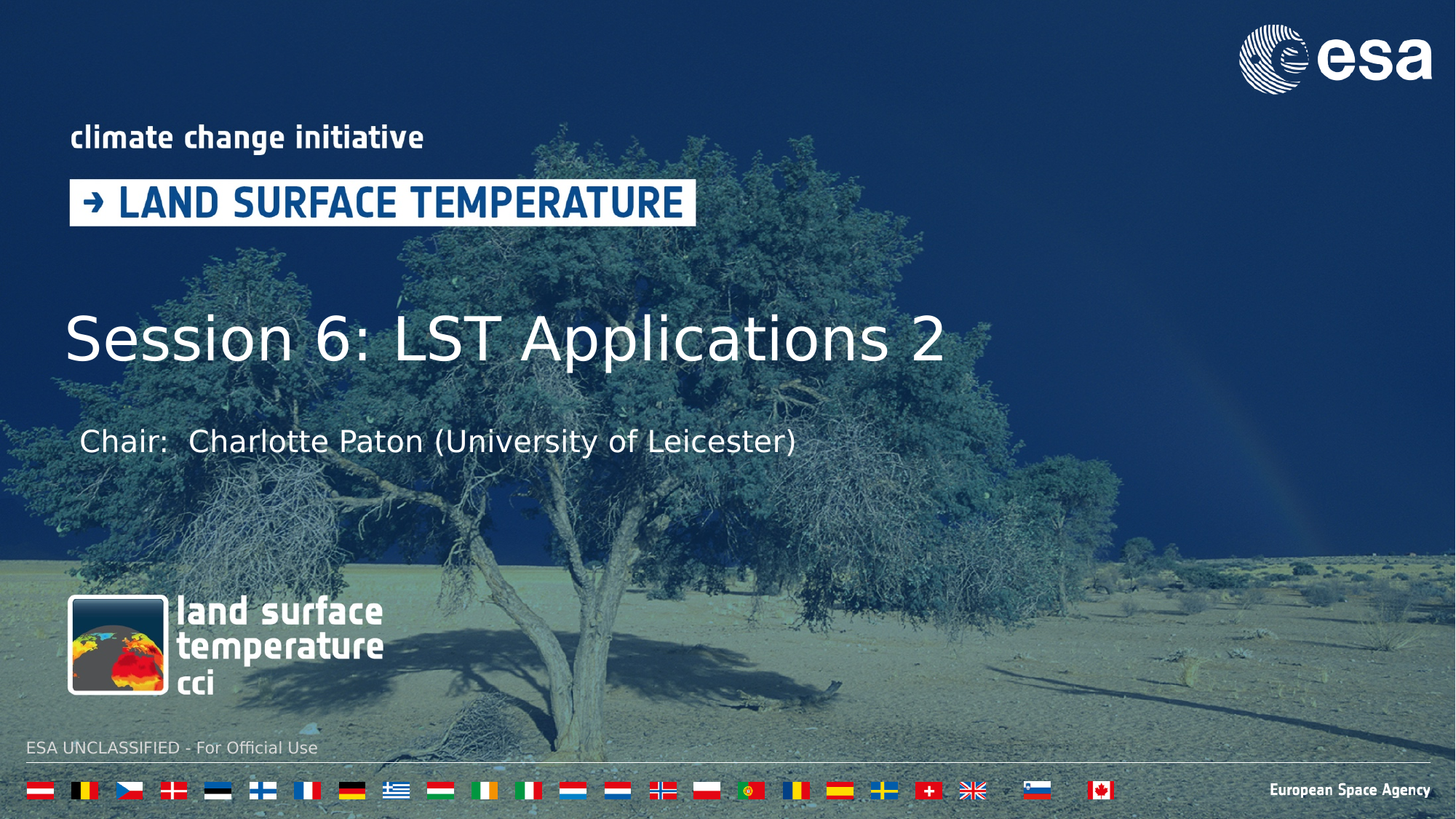

# Session 6: LST Applications 2
Chair:  Charlotte Paton (University of Leicester)